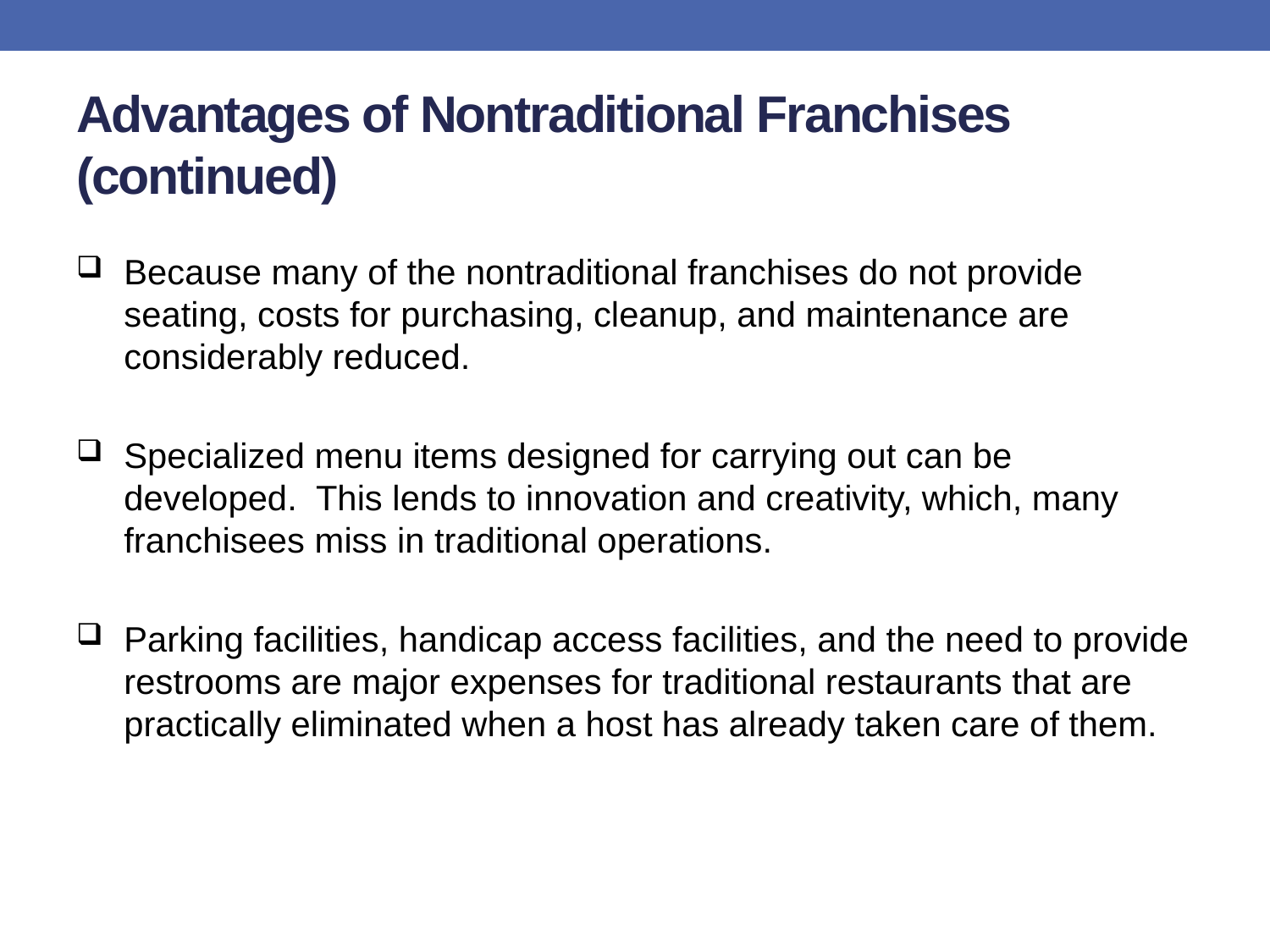

# Advantages of Nontraditional Franchises (continued)
Because many of the nontraditional franchises do not provide seating, costs for purchasing, cleanup, and maintenance are considerably reduced.

Specialized menu items designed for carrying out can be developed.  This lends to innovation and creativity, which, many franchisees miss in traditional operations.

Parking facilities, handicap access facilities, and the need to provide restrooms are major expenses for traditional restaurants that are practically eliminated when a host has already taken care of them.